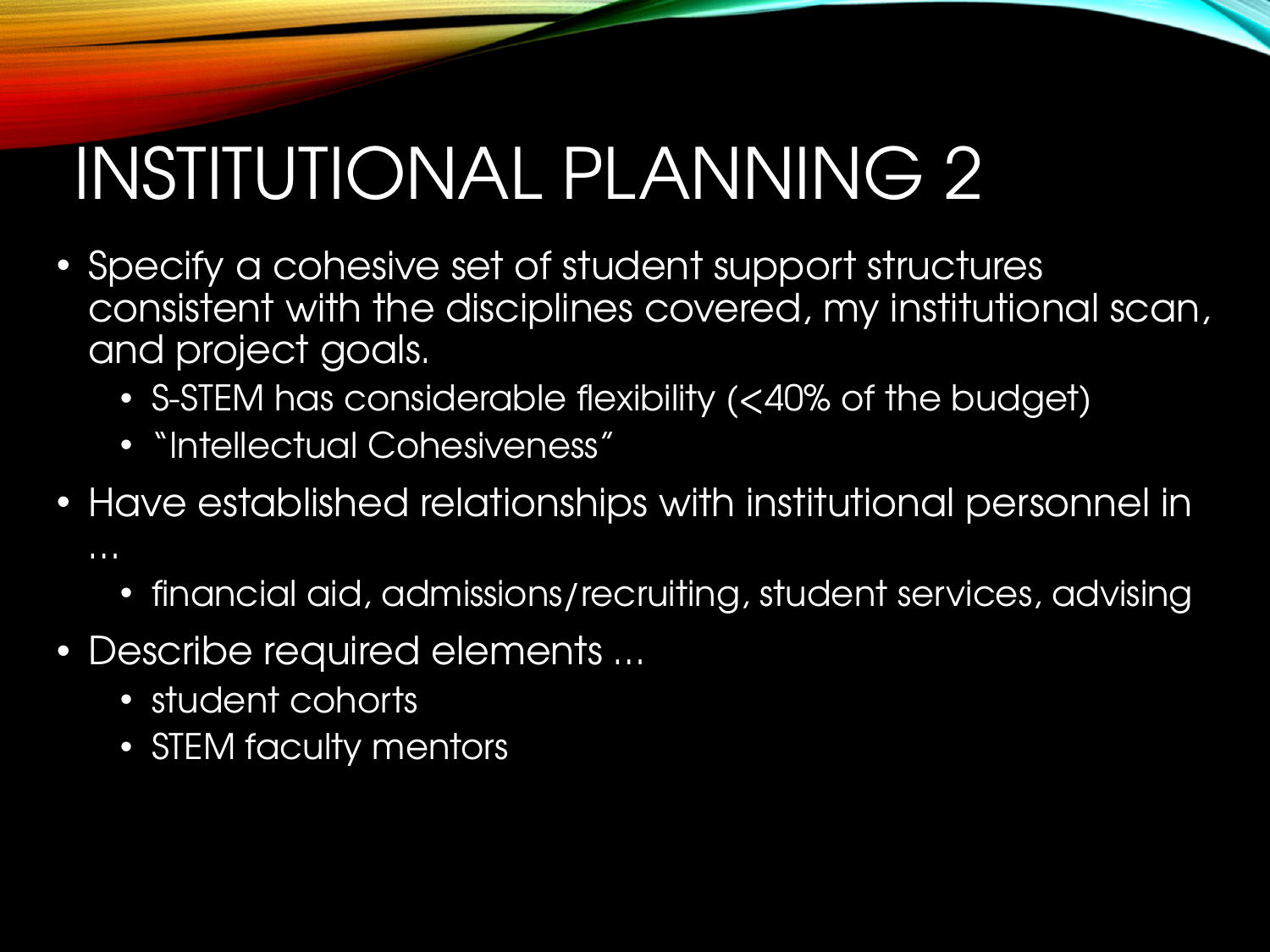

# Institutional Planning 2
Specify a cohesive set of student support structures consistent with the disciplines covered, my institutional scan, and project goals.
S-STEM has considerable flexibility (<40% of the budget)
“Intellectual Cohesiveness”
Have established relationships with institutional personnel in …
financial aid, admissions/recruiting, student services, advising
Describe required elements …
student cohorts
STEM faculty mentors